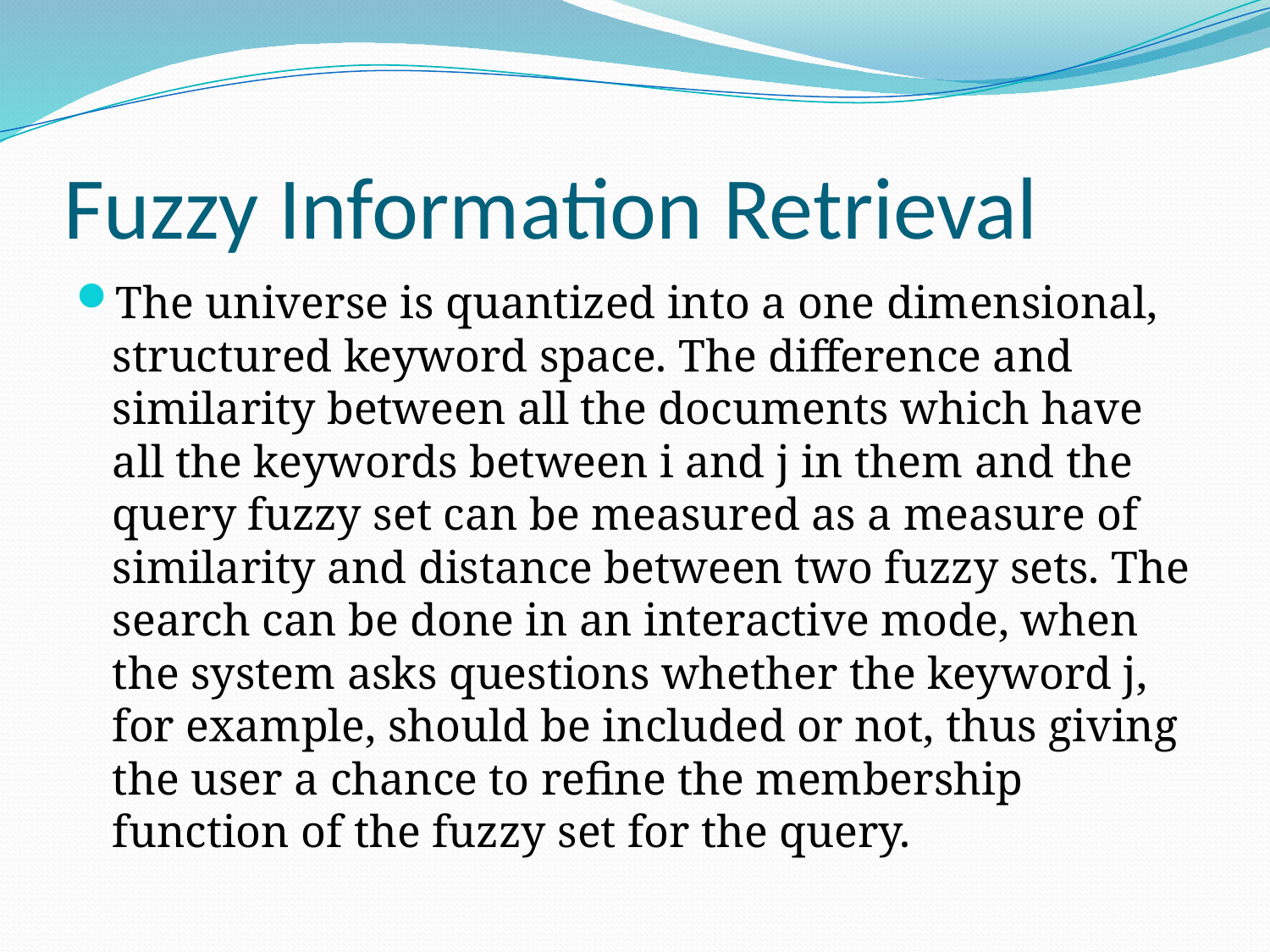

# Fuzzy Information Retrieval
The universe is quantized into a one dimensional, structured keyword space. The difference and similarity between all the documents which have all the keywords between i and j in them and the query fuzzy set can be measured as a measure of similarity and distance between two fuzzy sets. The search can be done in an interactive mode, when the system asks questions whether the keyword j, for example, should be included or not, thus giving the user a chance to refine the membership function of the fuzzy set for the query.